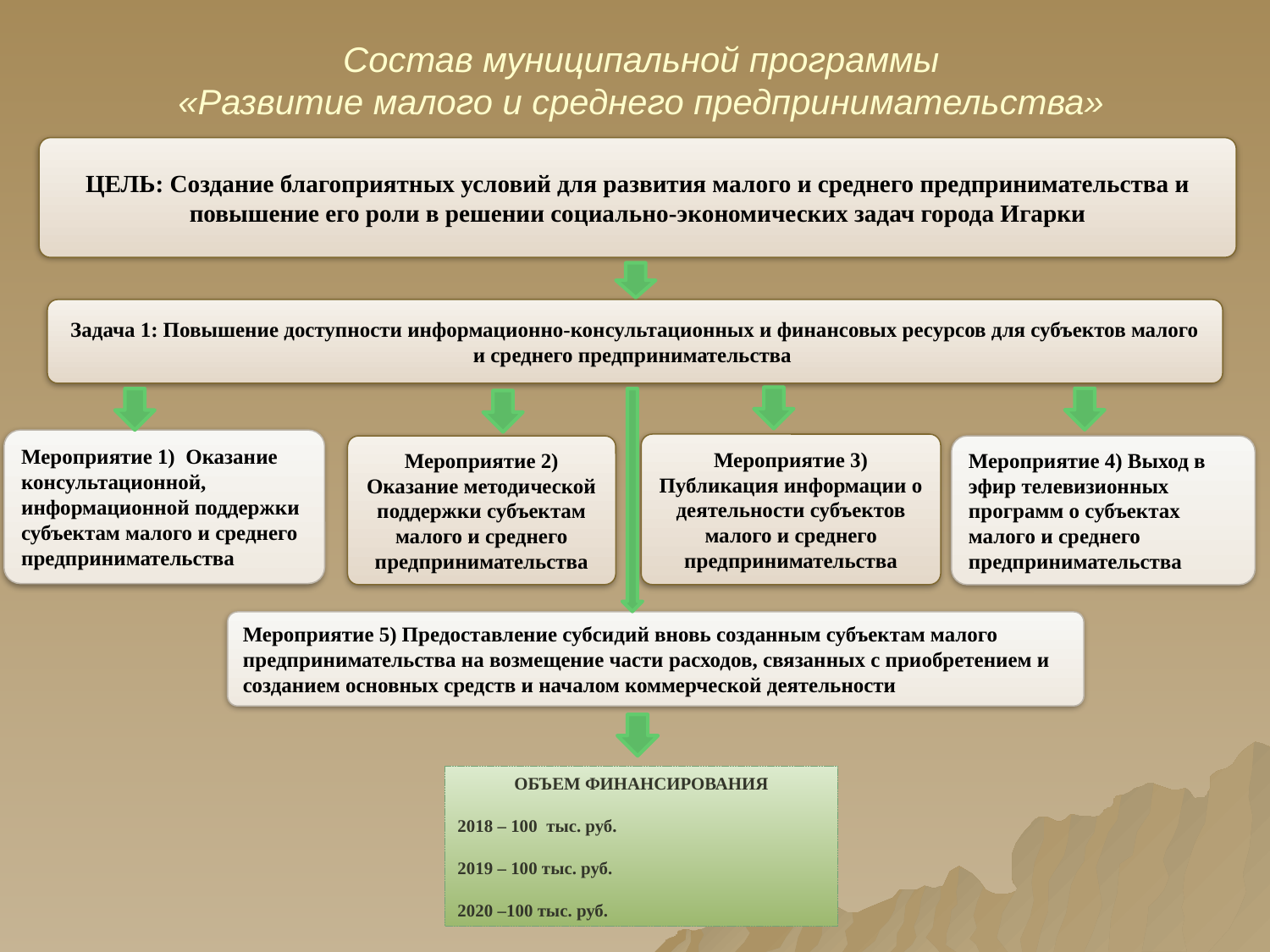

Состав муниципальной программы
«Развитие малого и среднего предпринимательства»
ЦЕЛЬ: Создание благоприятных условий для развития малого и среднего предпринимательства и повышение его роли в решении социально-экономических задач города Игарки

Задача 1: Повышение доступности информационно-консультационных и финансовых ресурсов для субъектов малого и среднего предпринимательства

Мероприятие 1)  Оказание консультационной, информационной поддержки субъектам малого и среднего предпринимательства
Мероприятие 3) Публикация информации о деятельности субъектов малого и среднего предпринимательства
Мероприятие 2) Оказание методической поддержки субъектам малого и среднего предпринимательства
Мероприятие 4) Выход в эфир телевизионных программ о субъектах малого и среднего предпринимательства

Мероприятие 5) Предоставление субсидий вновь созданным субъектам малого предпринимательства на возмещение части расходов, связанных с приобретением и созданием основных средств и началом коммерческой деятельности

ОБЪЕМ ФИНАНСИРОВАНИЯ

2018 – 100  тыс. руб.

2019 – 100 тыс. руб.

2020 –100 тыс. руб.